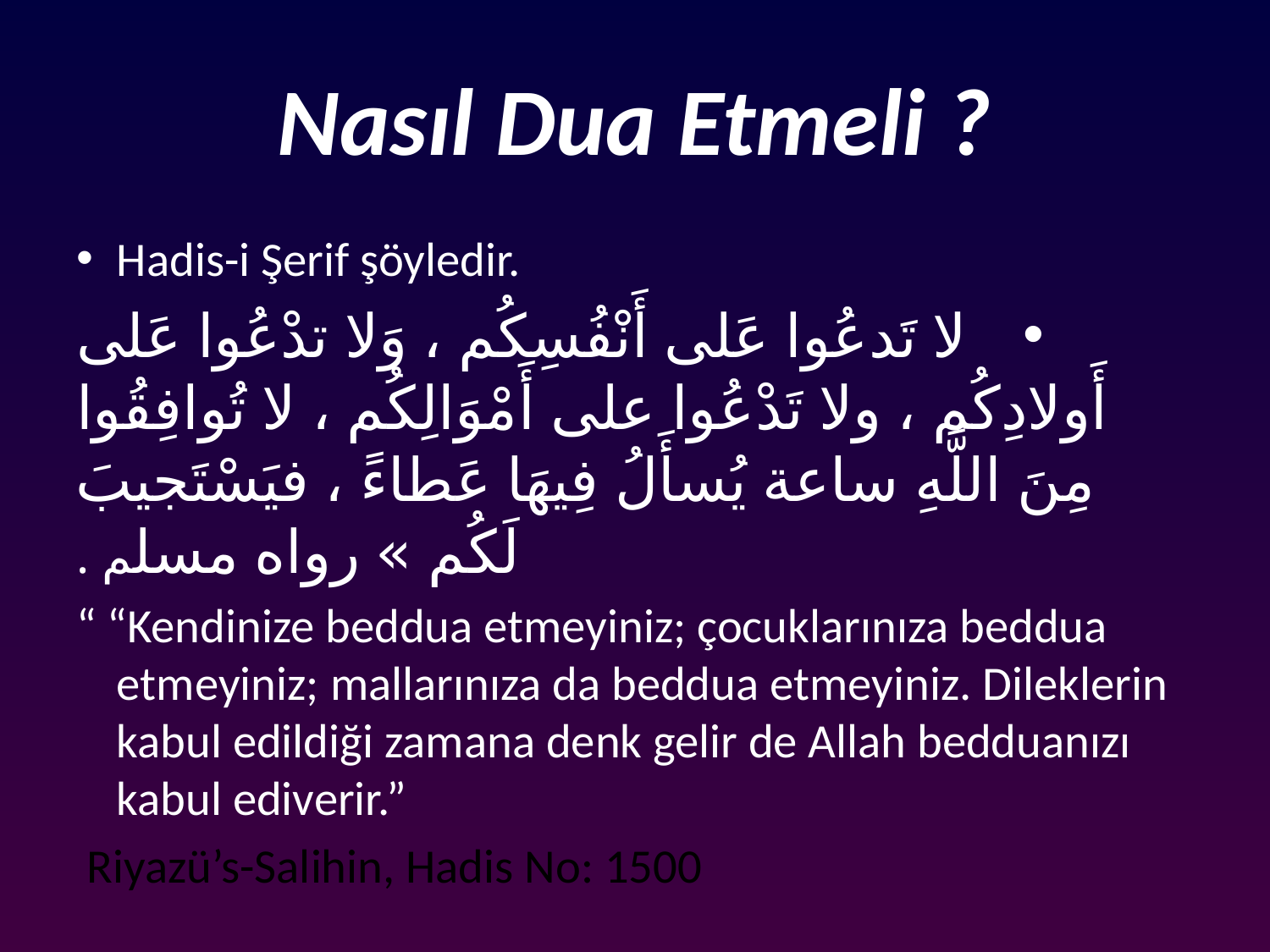

# Nasıl Dua Etmeli ?
Hadis-i Şerif şöyledir.
لا تَدعُوا عَلى أَنْفُسِكُم ، وَلا تدْعُوا عَلى أَولادِكُم ، ولا تَدْعُوا على أَمْوَالِكُم ، لا تُوافِقُوا مِنَ اللَّهِ ساعة يُسأَلُ فِيهَا عَطاءً ، فيَسْتَجيبَ لَكُم » رواه مسلم .
“ “Kendinize beddua etmeyiniz; çocuklarınıza beddua etmeyiniz; mallarınıza da beddua etmeyiniz. Dileklerin kabul edildiği zamana denk gelir de Allah bedduanızı kabul ediverir.”
 Riyazü’s-Salihin, Hadis No: 1500